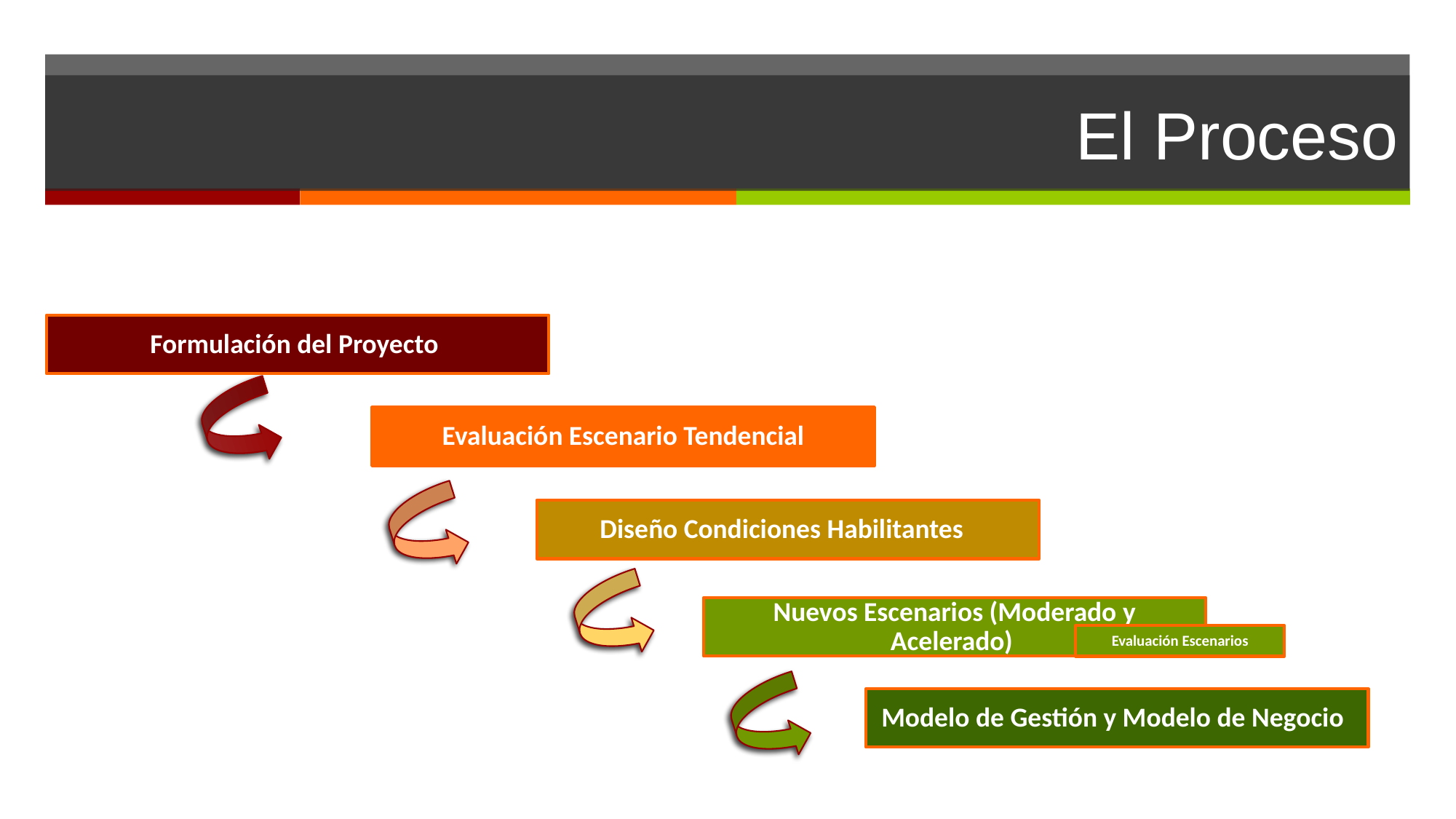

# El Proceso
Formulación del Proyecto

Evaluación Escenario Tendencial

Diseño Condiciones Habilitantes

Nuevos Escenarios (Moderado y Acelerado)
Evaluación Escenarios

Modelo de Gestión y Modelo de Negocio